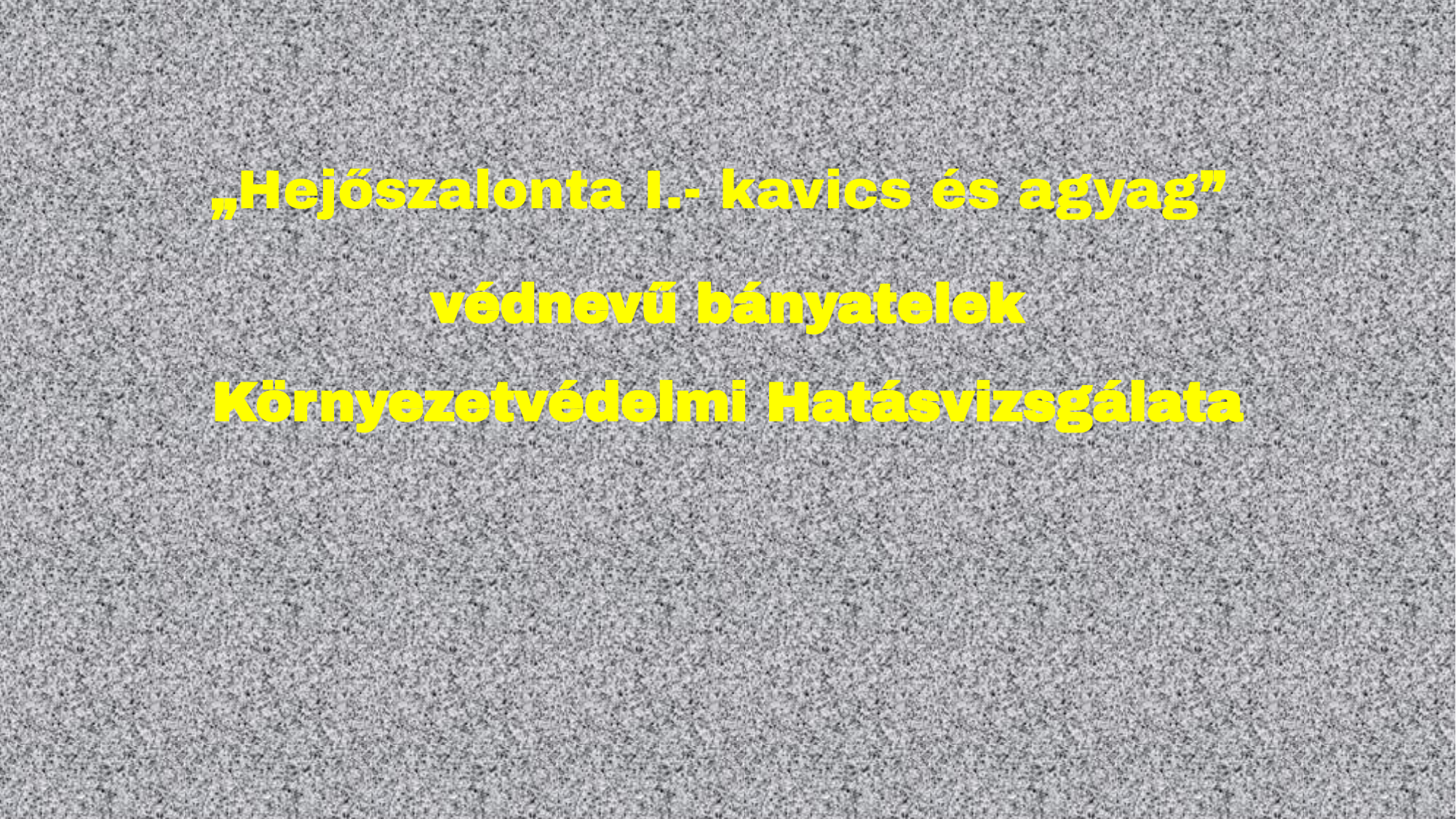

„Hejőszalonta I.- kavics és agyag”
védnevű bányatelek Környezetvédelmi Hatásvizsgálata